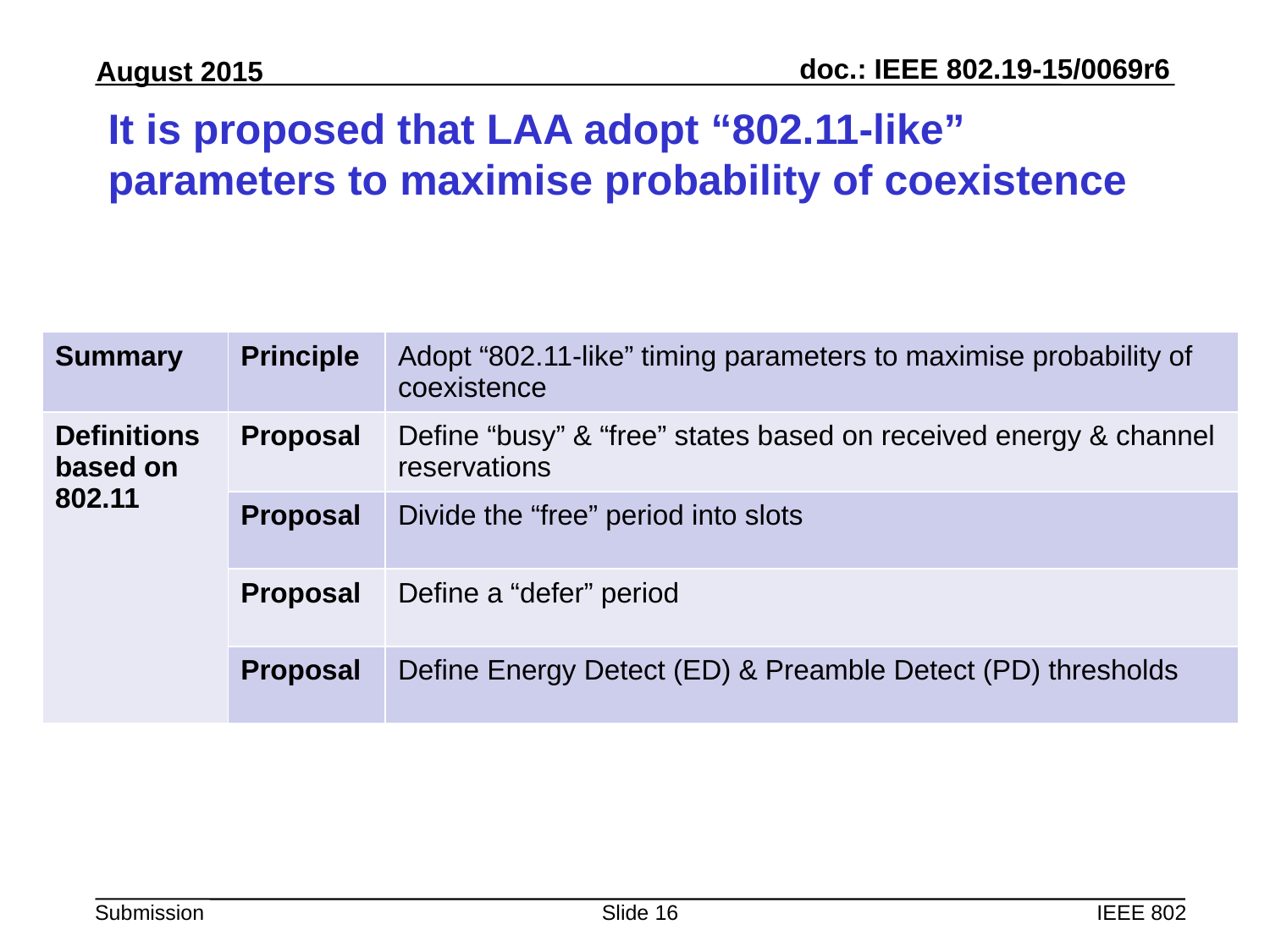

# It is proposed that LAA adopt “802.11-like” parameters to maximise probability of coexistence
| Summary | Principle | Adopt “802.11-like” timing parameters to maximise probability of coexistence |
| --- | --- | --- |
| Definitions based on 802.11 | Proposal | Define “busy” & “free” states based on received energy & channel reservations |
|  | Proposal | Divide the “free” period into slots |
|  | Proposal | Define a “defer” period |
|  | Proposal | Define Energy Detect (ED) & Preamble Detect (PD) thresholds |
Slide 16
IEEE 802